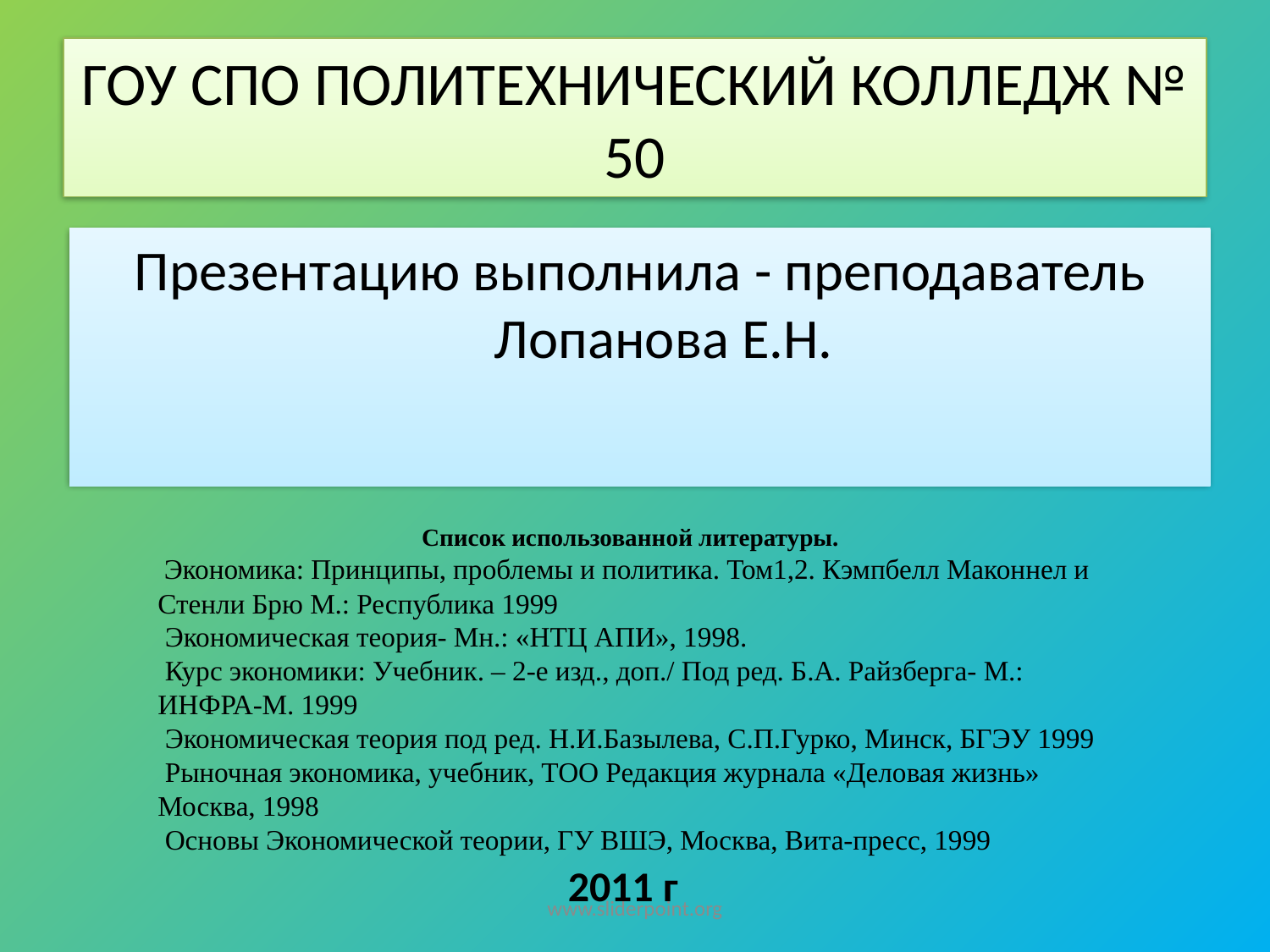

# ГОУ СПО ПОЛИТЕХНИЧЕСКИЙ КОЛЛЕДЖ № 50
Презентацию выполнила - преподаватель Лопанова Е.Н.
Список использованной литературы.
 Экономика: Принципы, проблемы и политика. Том1,2. Кэмпбелл Маконнел и
Стенли Брю М.: Республика 1999
 Экономическая теория- Мн.: «НТЦ АПИ», 1998.
 Курс экономики: Учебник. – 2-е изд., доп./ Под ред. Б.А. Райзберга- М.:
ИНФРА-М. 1999
 Экономическая теория под ред. Н.И.Базылева, С.П.Гурко, Минск, БГЭУ 1999
 Рыночная экономика, учебник, ТОО Редакция журнала «Деловая жизнь»
Москва, 1998
 Основы Экономической теории, ГУ ВШЭ, Москва, Вита-пресс, 1999
2011 г
www.sliderpoint.org